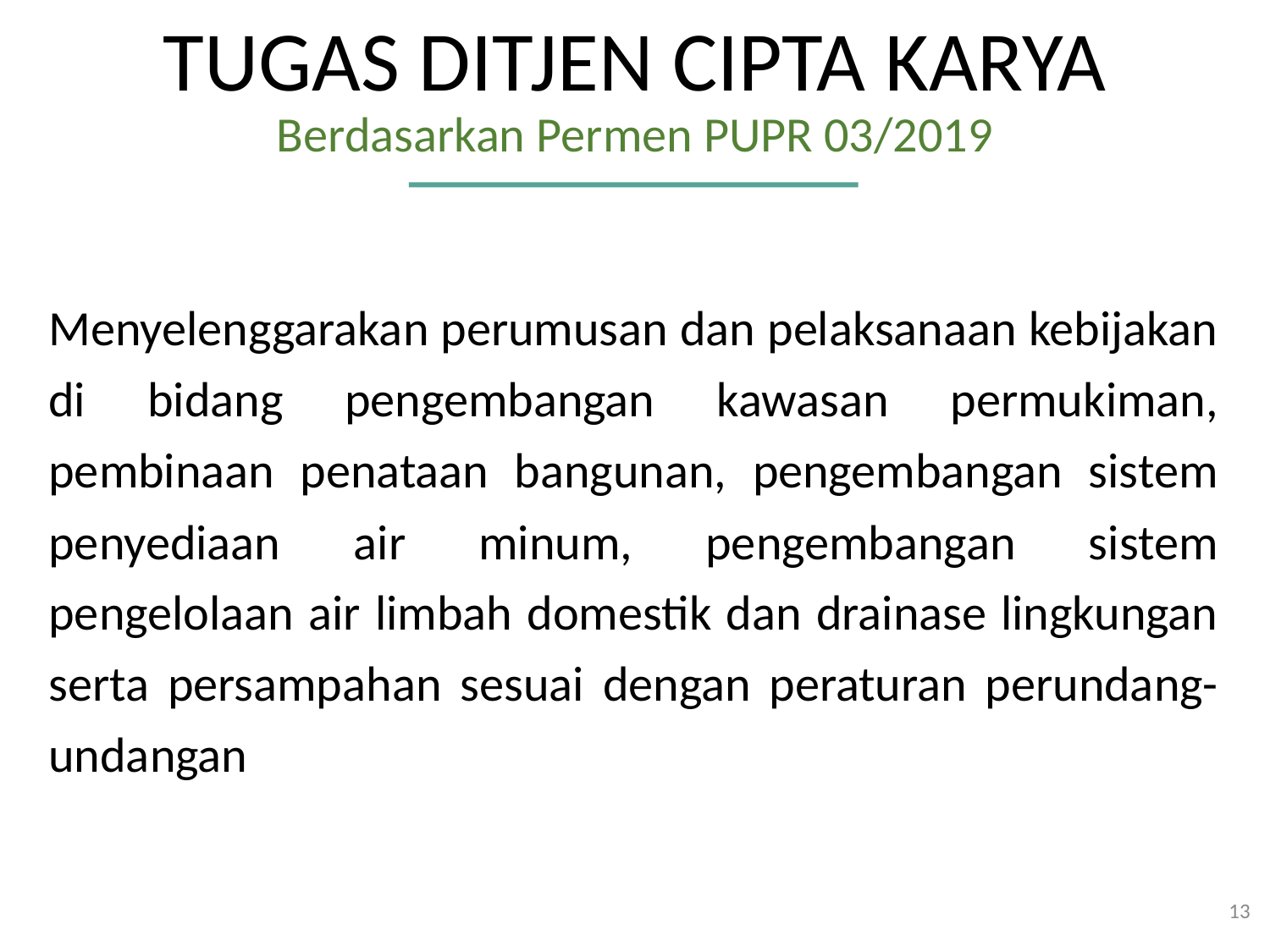

# TUGAS DITJEN CIPTA KARYA Berdasarkan Permen PUPR 03/2019

Menyelenggarakan perumusan dan pelaksanaan kebijakan di bidang pengembangan kawasan permukiman, pembinaan penataan bangunan, pengembangan sistem penyediaan air minum, pengembangan sistem pengelolaan air limbah domestik dan drainase lingkungan serta persampahan sesuai dengan peraturan perundang-undangan
13